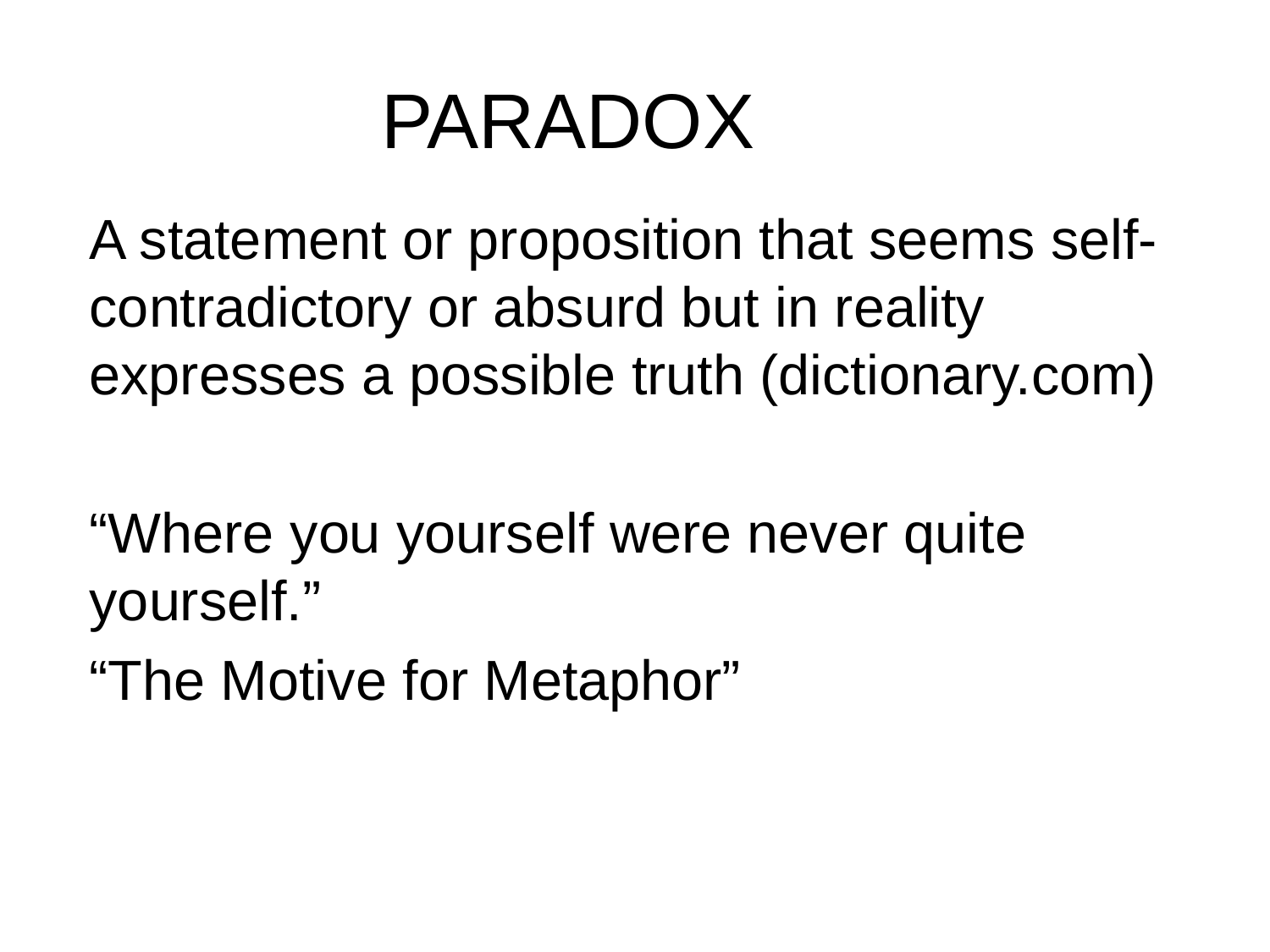

PARADOX
A statement or proposition that seems self-contradictory or absurd but in reality expresses a possible truth (dictionary.com)

“Where you yourself were never quite yourself.”
“The Motive for Metaphor”